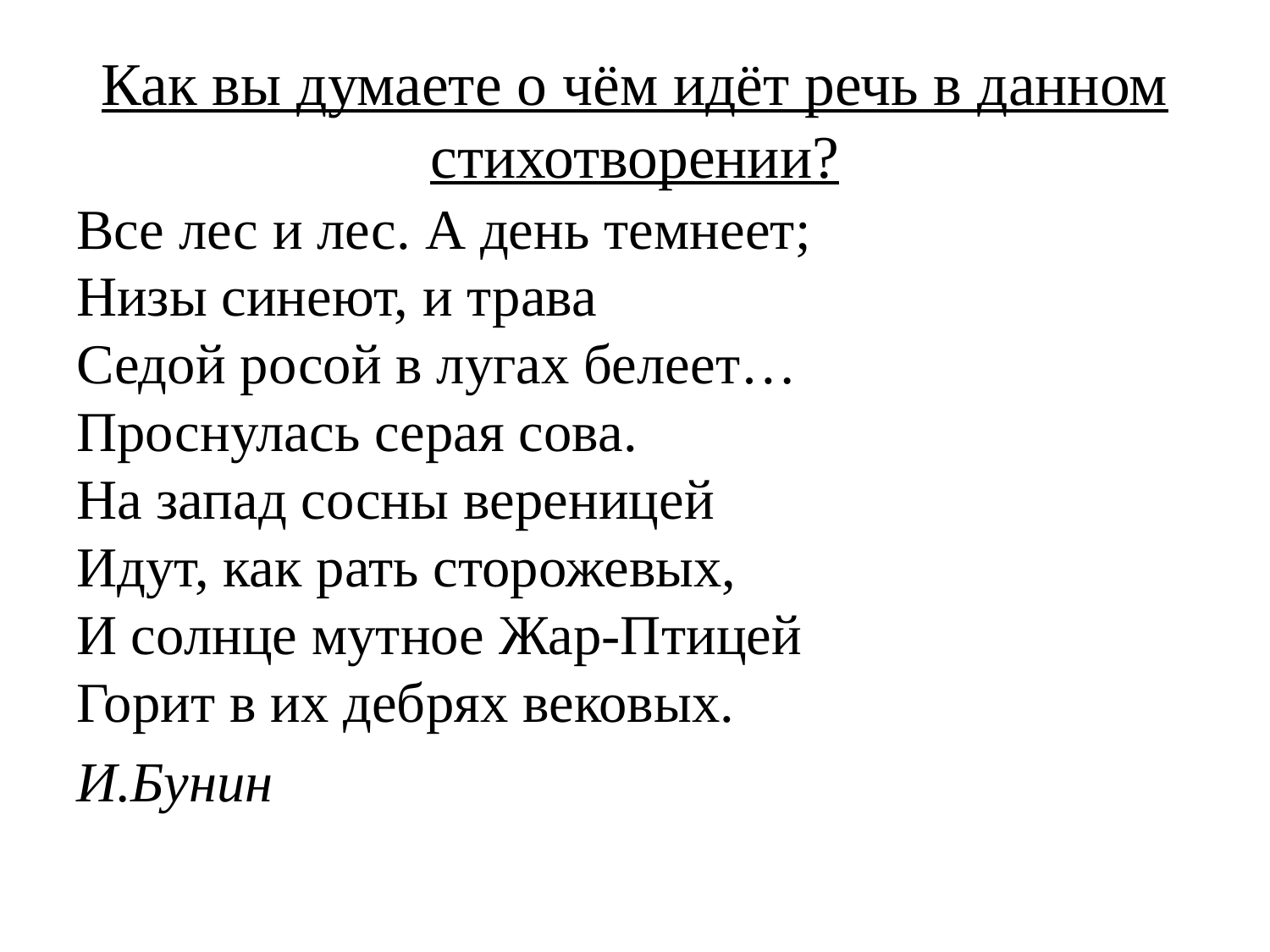

# Как вы думаете о чём идёт речь в данном стихотворении?
Все лес и лес. А день темнеет;
Низы синеют, и трава
Седой росой в лугах белеет…
Проснулась серая сова.
На запад сосны вереницей
Идут, как рать сторожевых,
И солнце мутное Жар-Птицей
Горит в их дебрях вековых.
И.Бунин